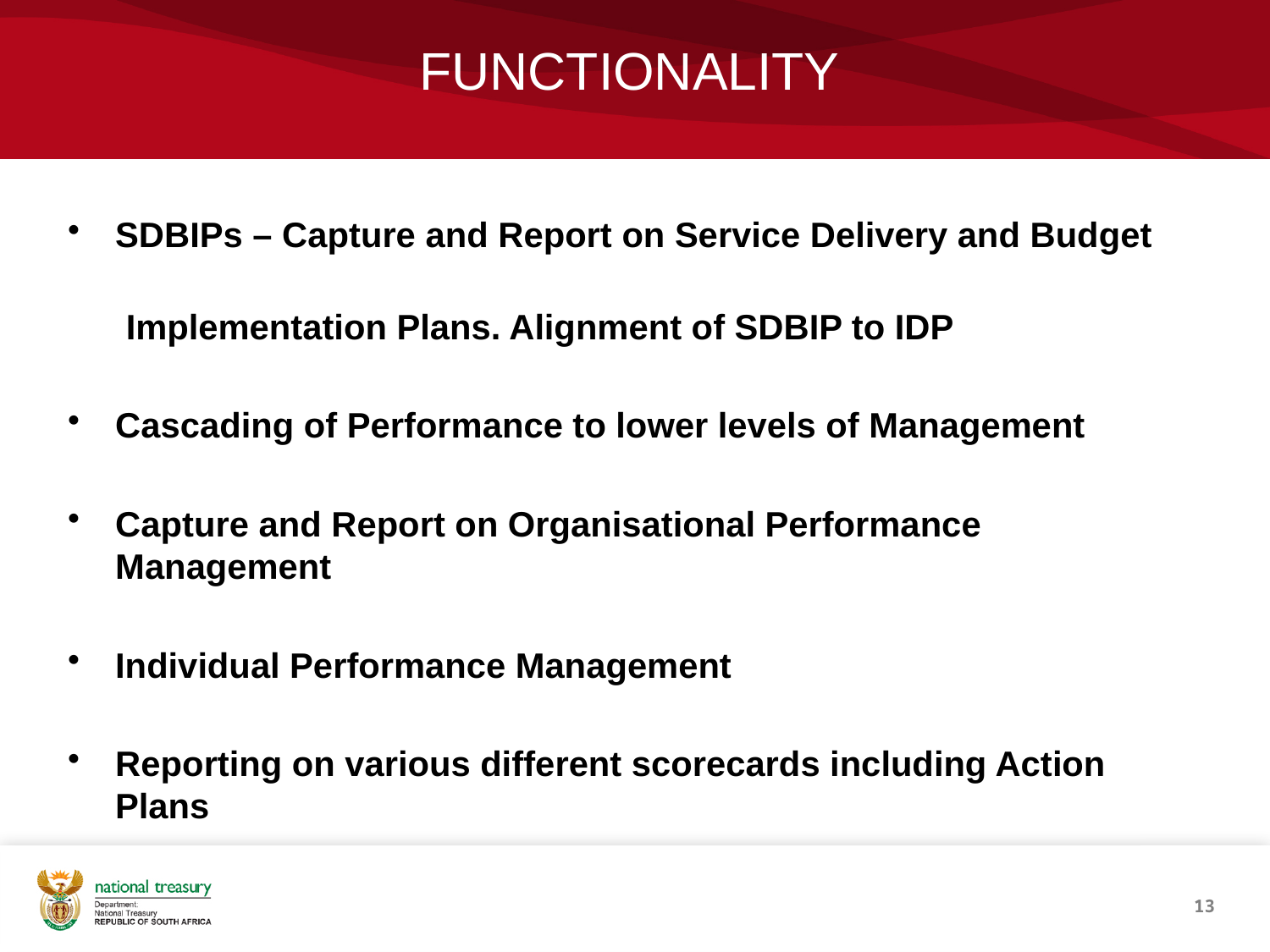

# FUNCTIONALITY
SDBIPs – Capture and Report on Service Delivery and Budget
      Implementation Plans. Alignment of SDBIP to IDP

Cascading of Performance to lower levels of Management

Capture and Report on Organisational Performance    Management

Individual Performance Management

Reporting on various different scorecards including Action  Plans
13